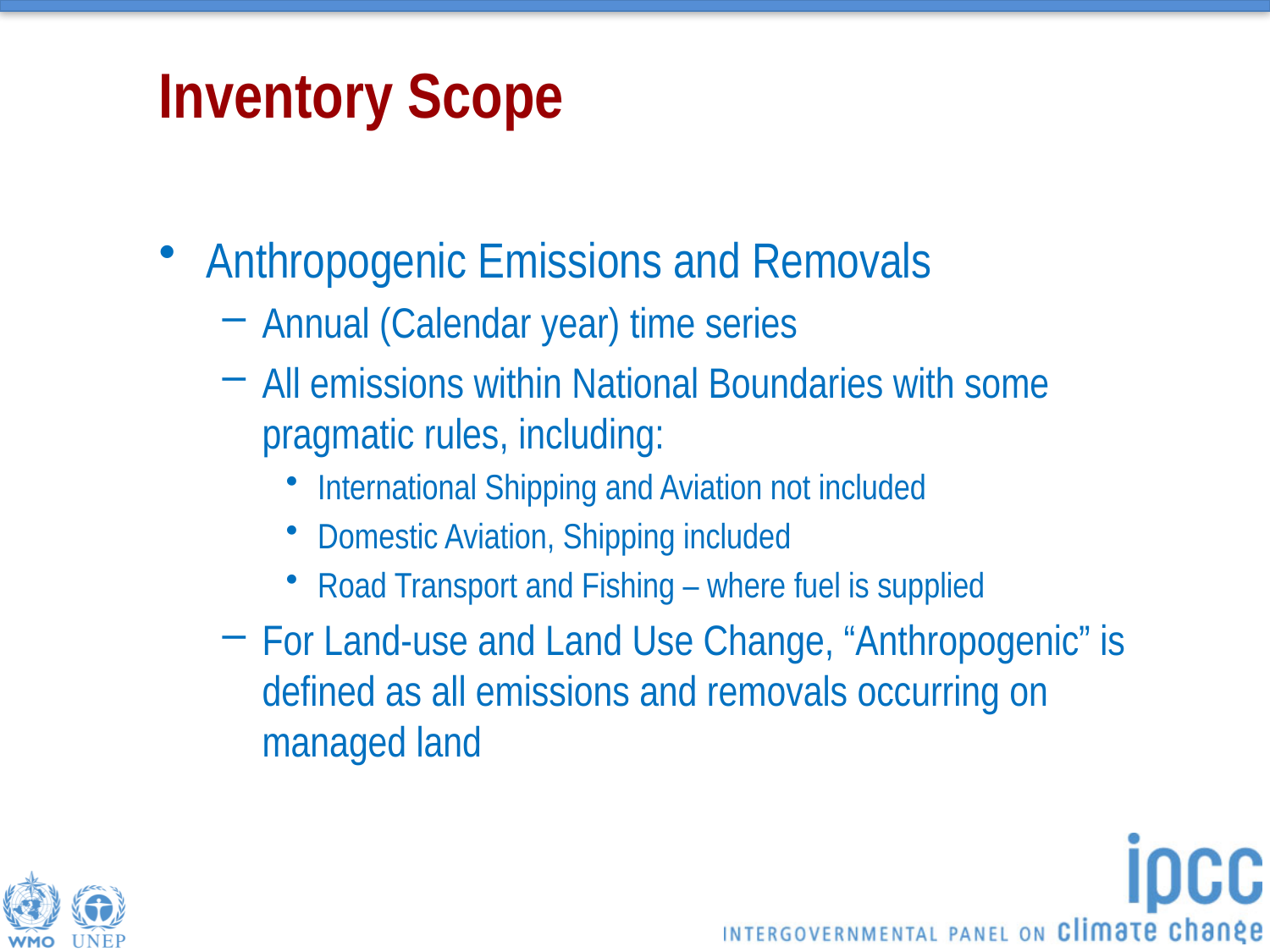

# Inventory Scope
Anthropogenic Emissions and Removals
Annual (Calendar year) time series
All emissions within National Boundaries with some pragmatic rules, including:
International Shipping and Aviation not included
Domestic Aviation, Shipping included
Road Transport and Fishing – where fuel is supplied
For Land-use and Land Use Change, “Anthropogenic” is defined as all emissions and removals occurring on  managed land